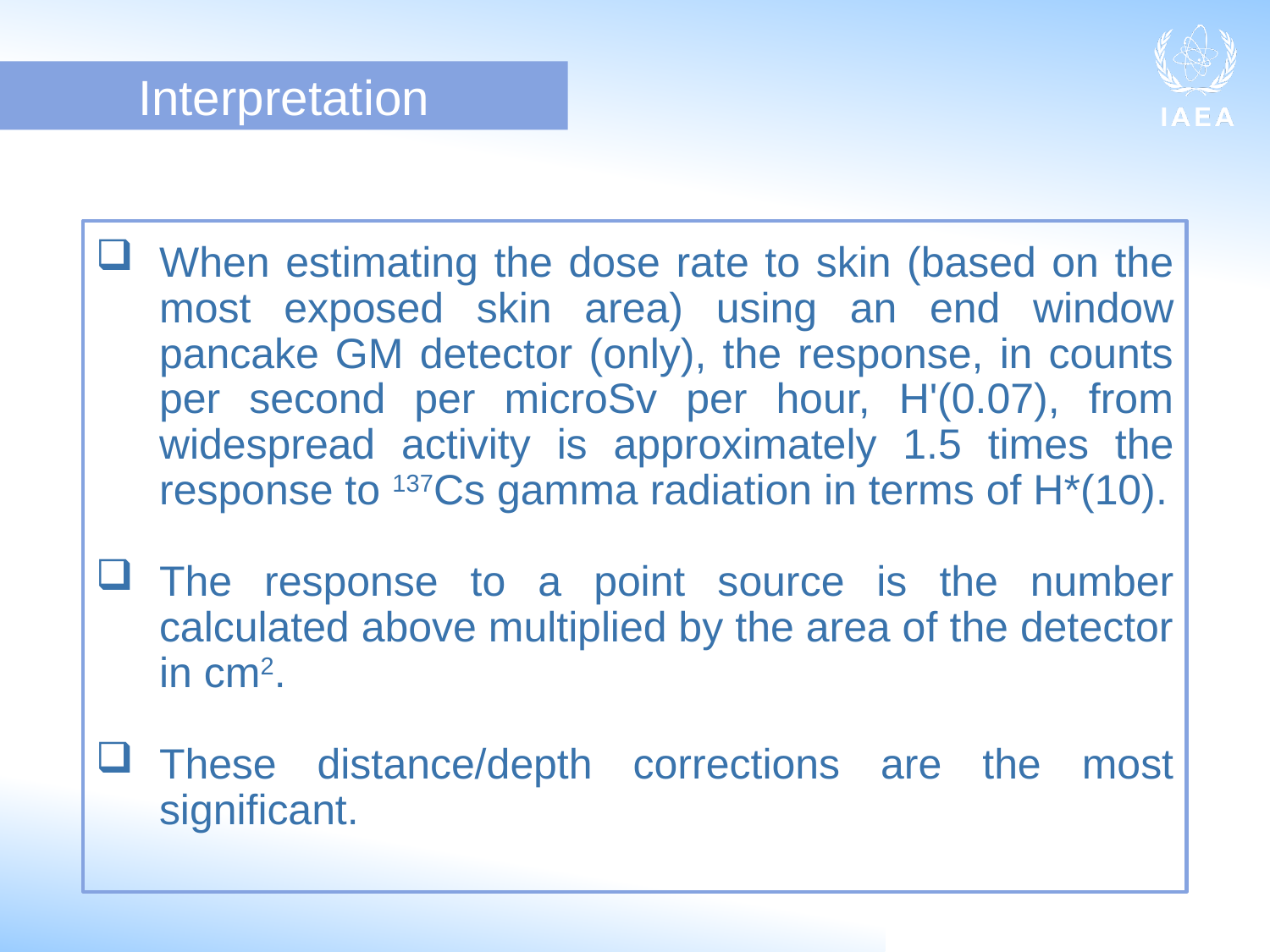

Interpretation
When estimating the dose rate to skin (based on the most exposed skin area) using an end window pancake GM detector (only), the response, in counts per second per microSv per hour, H'(0.07), from widespread activity is approximately 1.5 times the response to 137Cs gamma radiation in terms of H*(10).

The response to a point source is the number calculated above multiplied by the area of the detector in cm2.

These distance/depth corrections are the most significant.